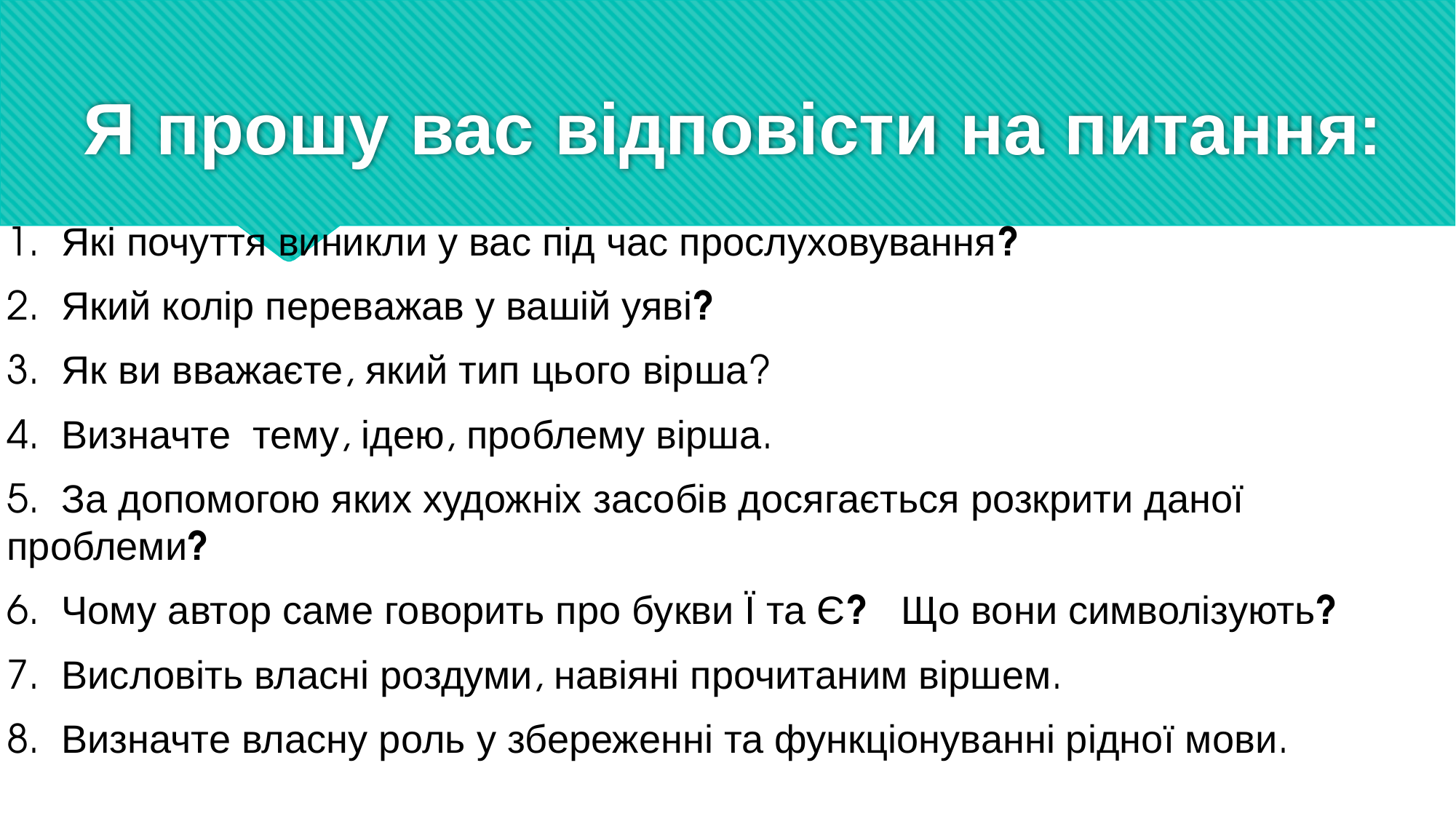

# Я прошу вас відповісти на питання:
1.  Які почуття виникли у вас під час прослуховування?
2.  Який колір переважав у вашій уяві?
3.  Як ви вважаєте, який тип цього вірша?
4.  Визначте  тему, ідею, проблему вірша.
5.  За допомогою яких художніх засобів досягається розкрити даної проблеми?
6.  Чому автор саме говорить про букви Ї та Є?   Що вони символізують?
7.  Висловіть власні роздуми, навіяні прочитаним віршем.
8.  Визначте власну роль у збереженні та функціонуванні рідної мови.